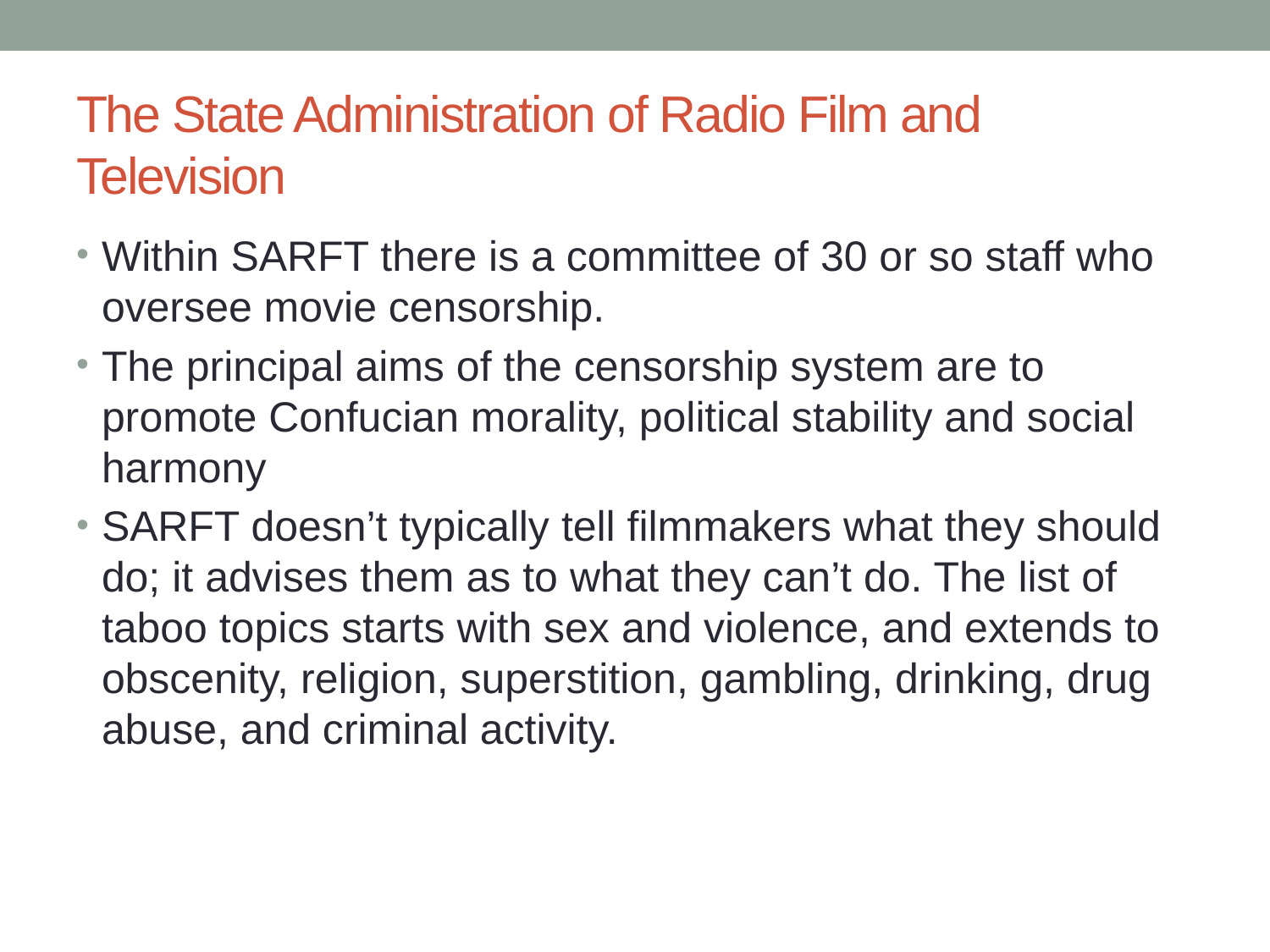

# The State Administration of Radio Film and Television
Within SARFT there is a committee of 30 or so staff who oversee movie censorship.
The principal aims of the censorship system are to promote Confucian morality, political stability and social harmony
SARFT doesn’t typically tell filmmakers what they should do; it advises them as to what they can’t do. The list of taboo topics starts with sex and violence, and extends to obscenity, religion, superstition, gambling, drinking, drug abuse, and criminal activity.